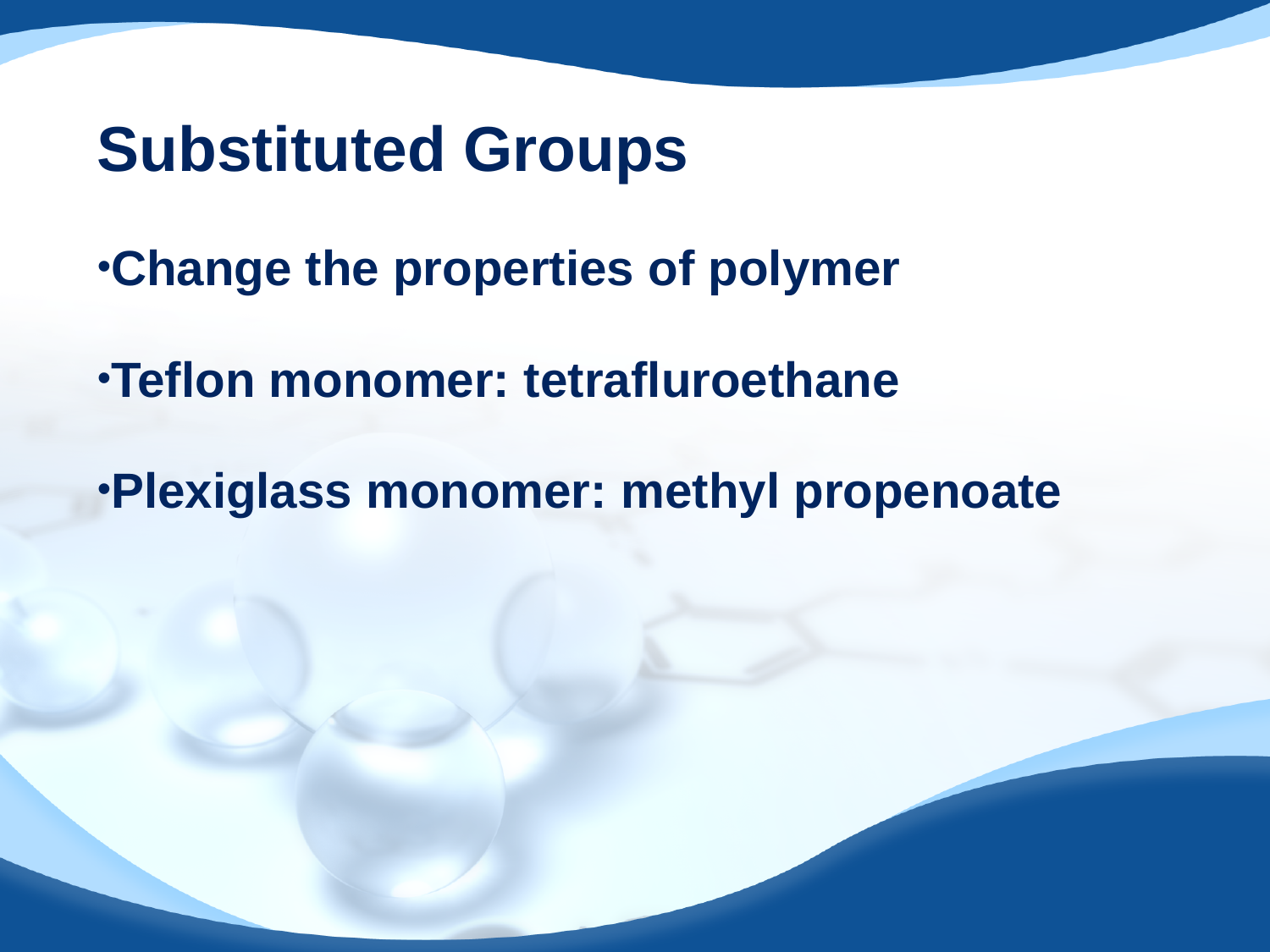

# Substituted Groups
Change the properties of polymer

Teflon monomer: tetrafluroethane

Plexiglass monomer: methyl propenoate